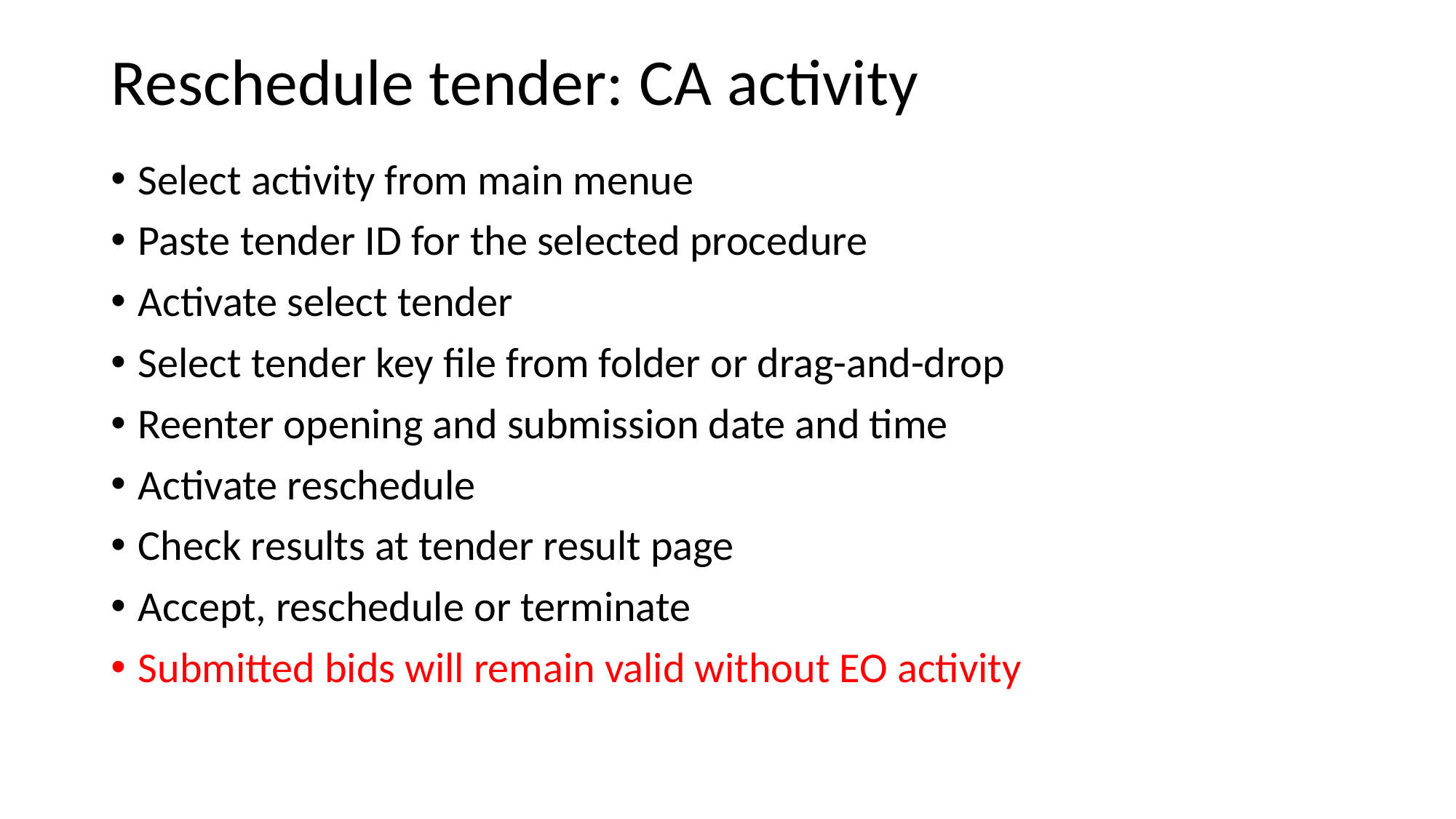

# Reschedule tender: CA activity
Select activity from main menue
Paste tender ID for the selected procedure
Activate select tender
Select tender key file from folder or drag-and-drop
Reenter opening and submission date and time
Activate reschedule
Check results at tender result page
Accept, reschedule or terminate
Submitted bids will remain valid without EO activity